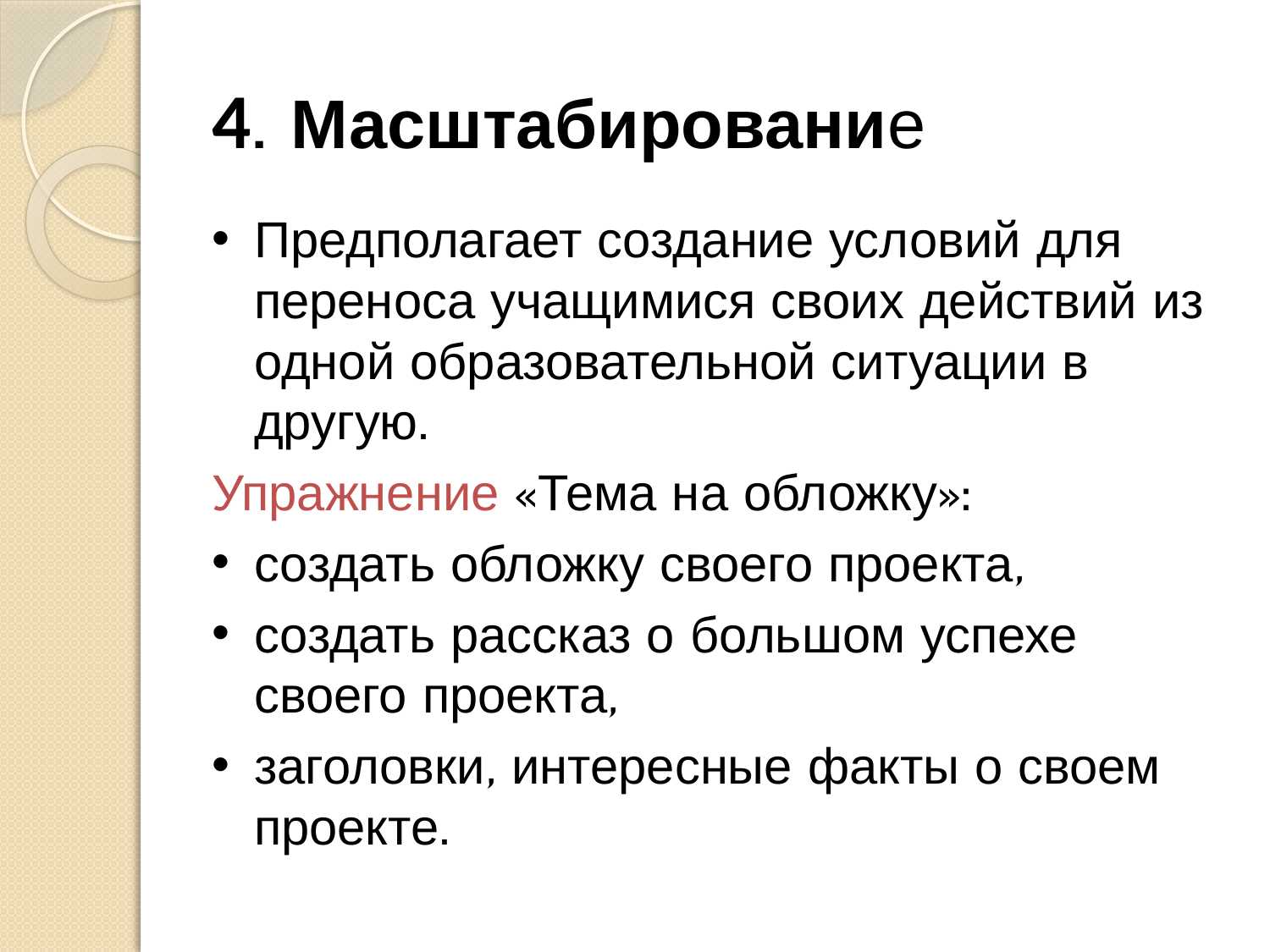

# 4. Масштабирование
Предполагает создание условий для переноса учащимися своих действий из одной образовательной ситуации в другую.
Упражнение «Тема на обложку»:
создать обложку своего проекта,
создать рассказ о большом успехе своего проекта,
заголовки, интересные факты о своем проекте.